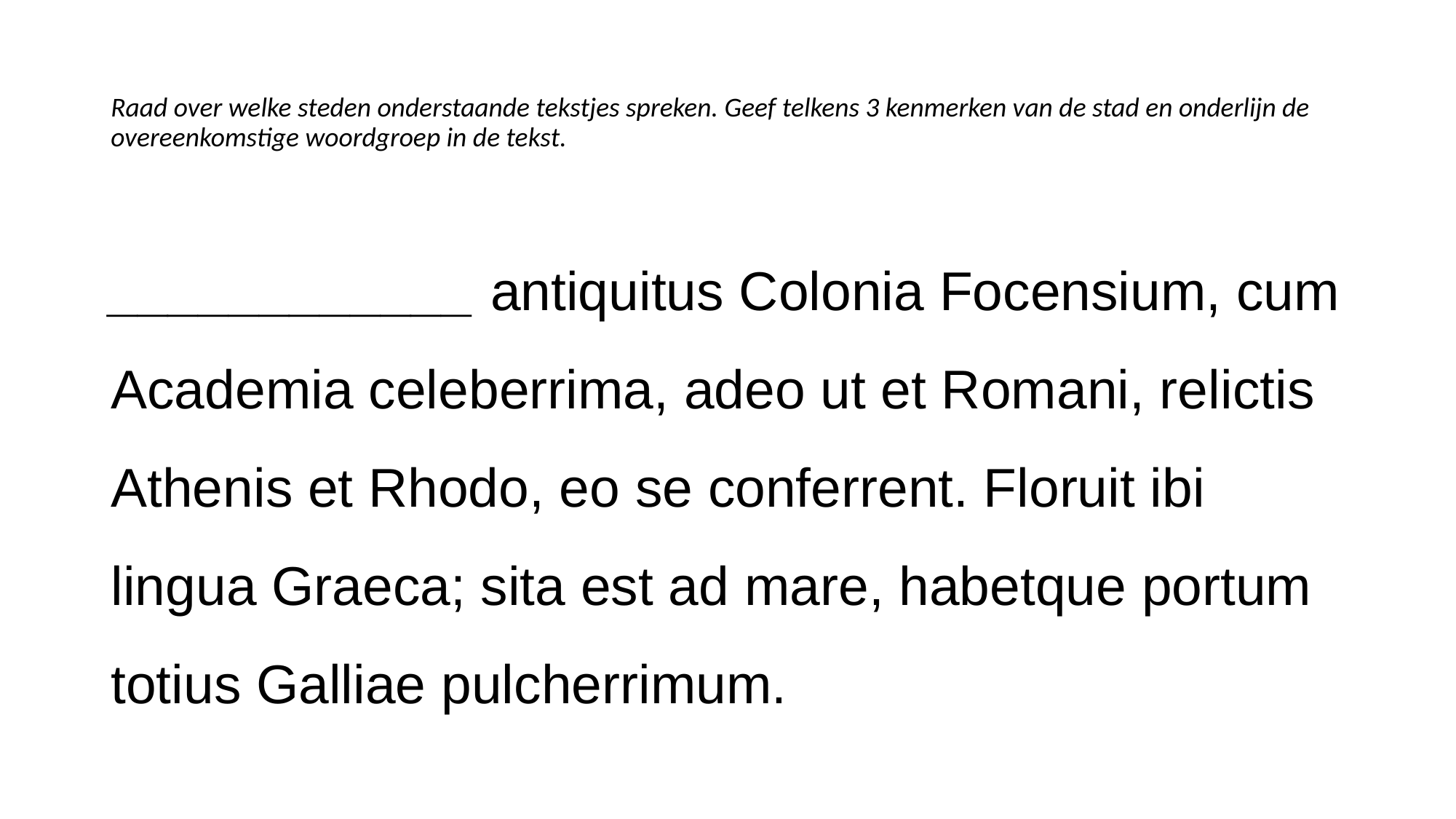

# Raad over welke steden onderstaande tekstjes spreken. Geef telkens 3 kenmerken van de stad en onderlijn de overeenkomstige woordgroep in de tekst.
____________ antiquitus Colonia Focensium, cum Academia celeberrima, adeo ut et Romani, relictis Athenis et Rhodo, eo se conferrent. Floruit ibi lingua Graeca; sita est ad mare, habetque portum totius Galliae pulcherrimum.